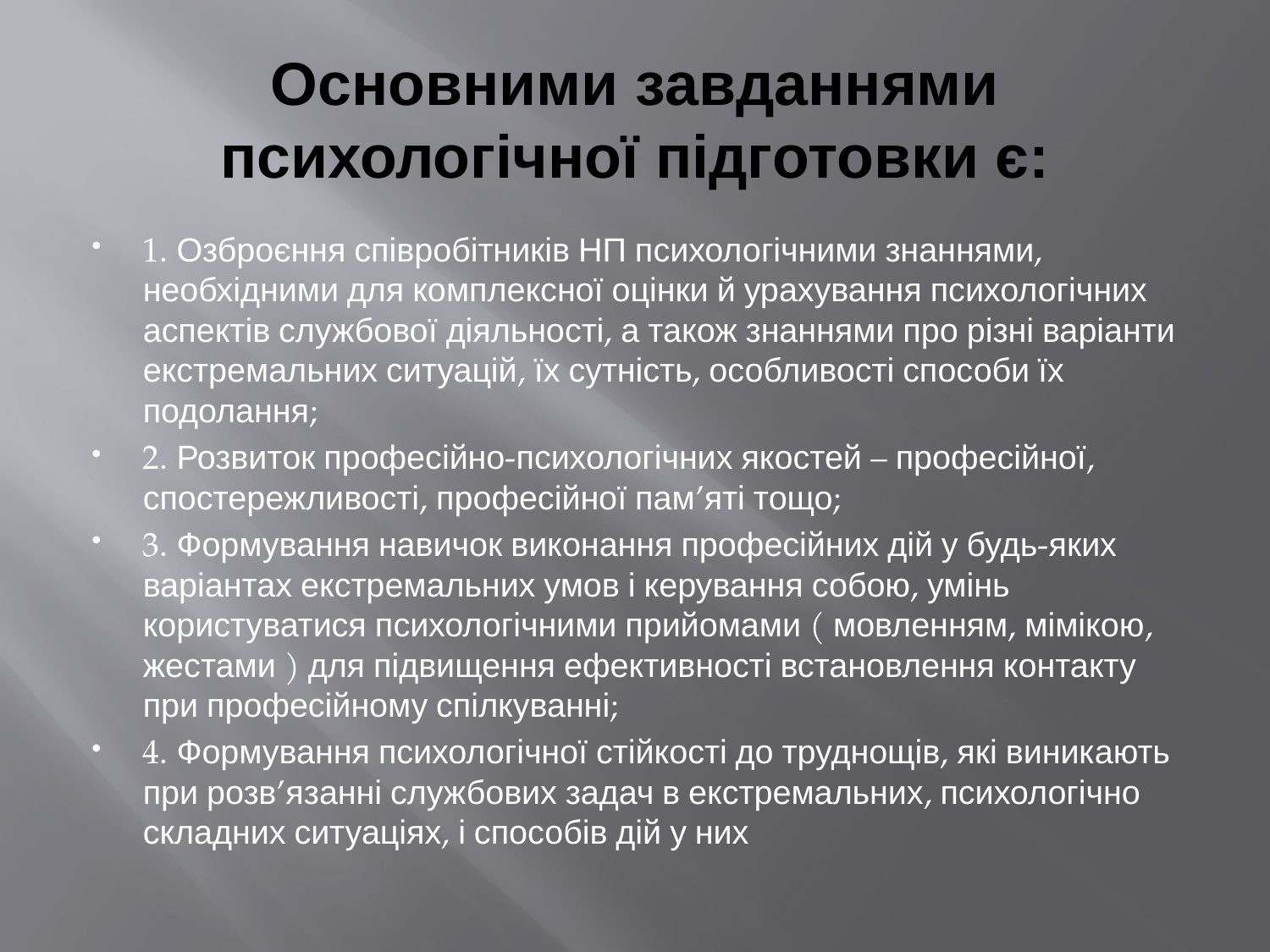

# Основними завданнями психологічної підготовки є:
1. Озброєння співробітників НП психологічними знаннями, необхідними для комплексної оцінки й урахування психологічних аспектів службової діяльності, а також знаннями про різні варіанти екстремальних ситуацій, їх сутність, особливості способи їх подолання;
2. Розвиток професійно-психологічних якостей – професійної, спостережливості, професійної пам’яті тощо;
3. Формування навичок виконання професійних дій у будь-яких варіантах екстремальних умов і керування собою, умінь користуватися психологічними прийомами ( мовленням, мімікою, жестами ) для підвищення ефективності встановлення контакту при професійному спілкуванні;
4. Формування психологічної стійкості до труднощів, які виникають при розв’язанні службових задач в екстремальних, психологічно складних ситуаціях, і способів дій у них